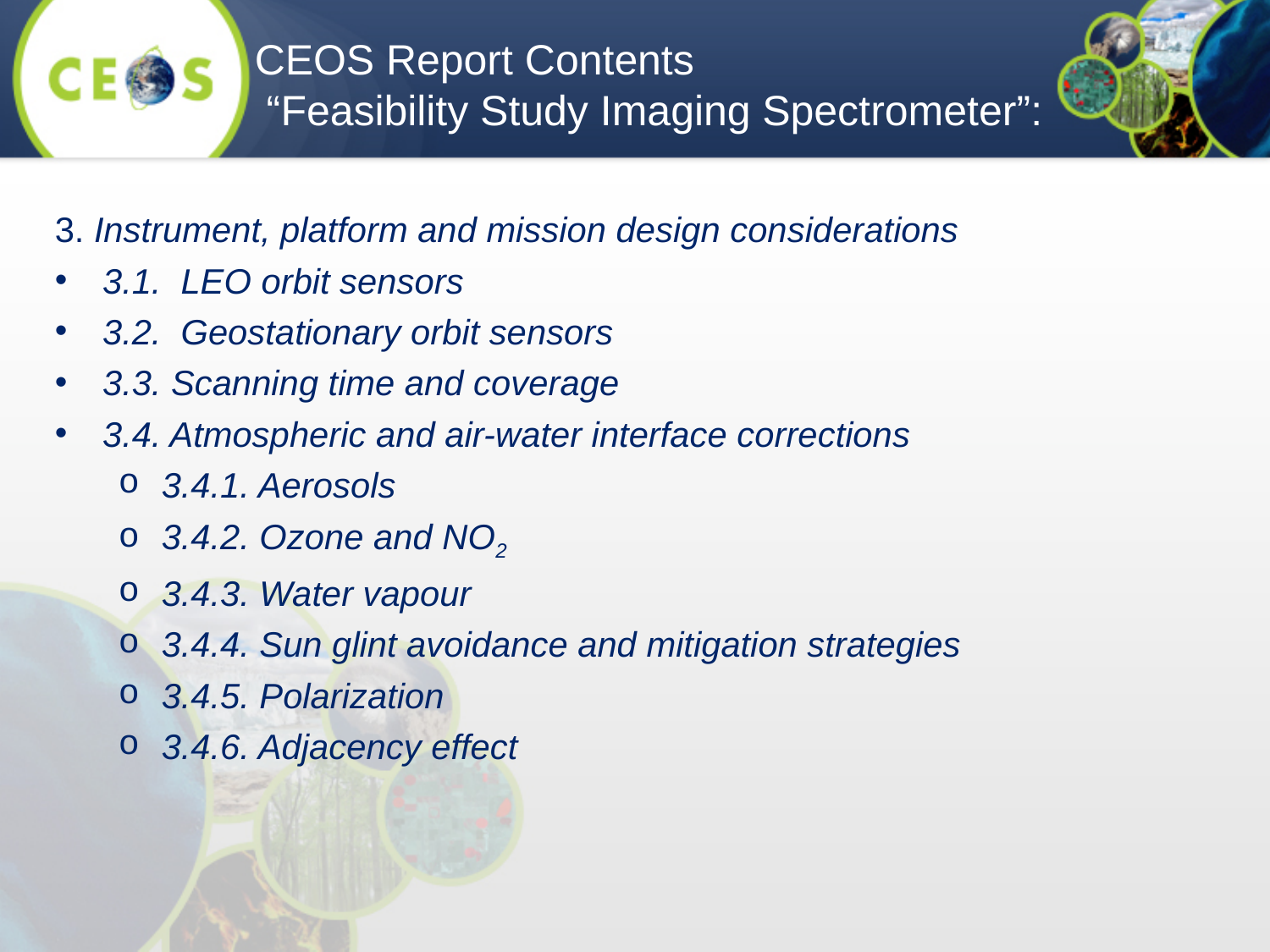

CEOS Report Contents
 “Feasibility Study Imaging Spectrometer”:

3. Instrument, platform and mission design considerations
3.1.  LEO orbit sensors
3.2.  Geostationary orbit sensors
3.3. Scanning time and coverage
3.4. Atmospheric and air-water interface corrections
3.4.1. Aerosols
3.4.2. Ozone and NO2
3.4.3. Water vapour
3.4.4. Sun glint avoidance and mitigation strategies
3.4.5. Polarization
3.4.6. Adjacency effect